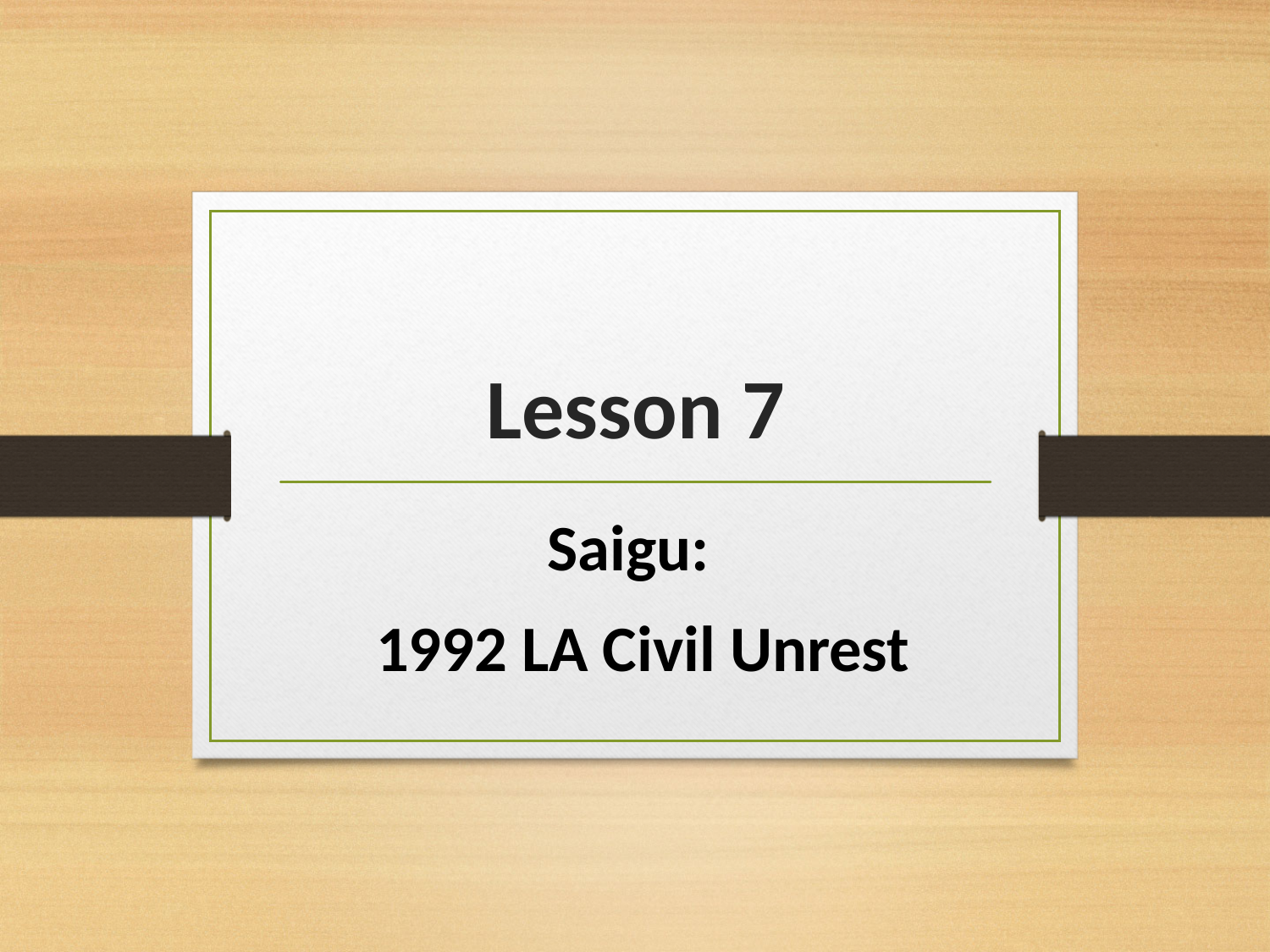

# Lesson 7
Saigu:
 1992 LA Civil Unrest